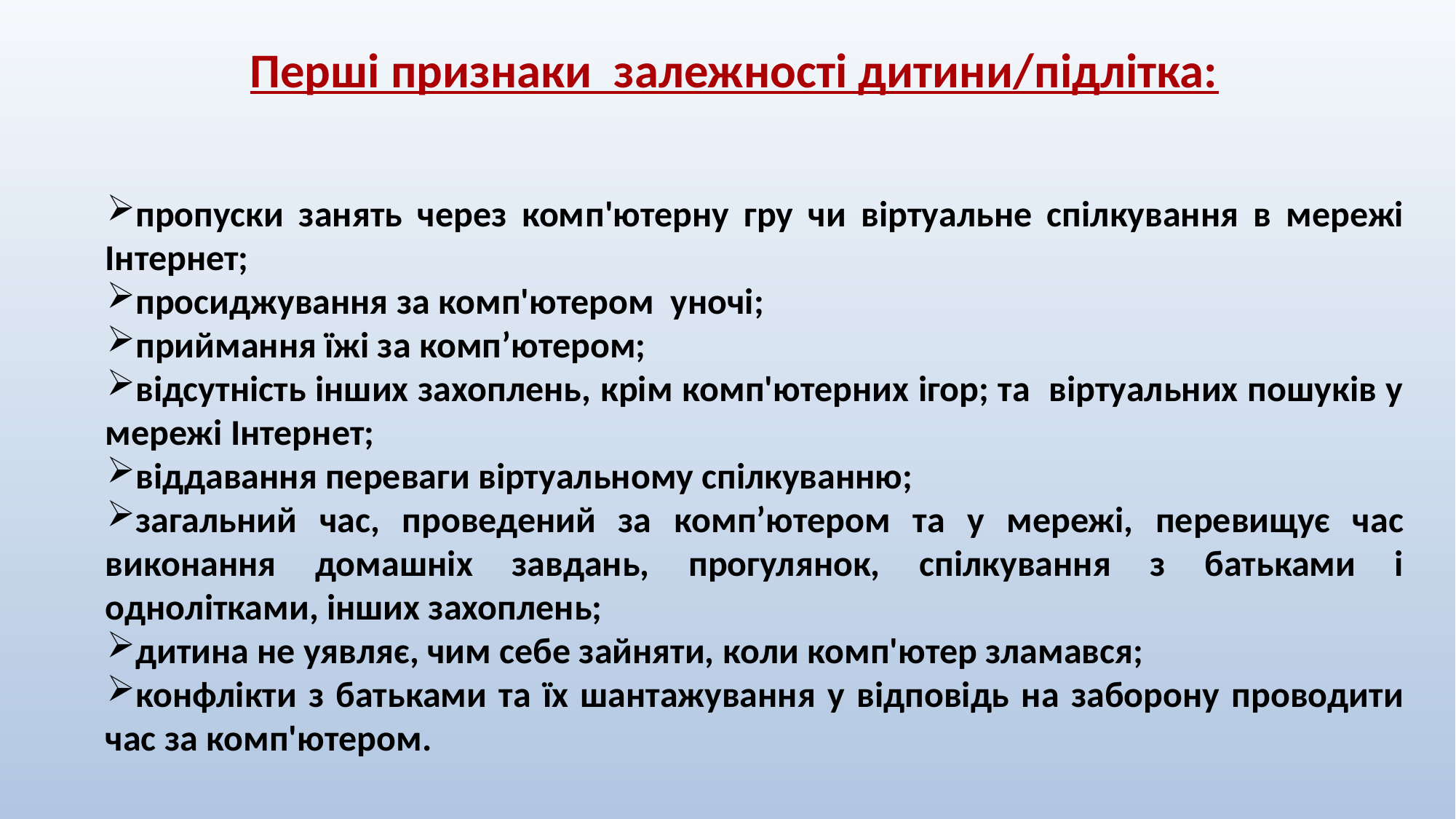

Перші признаки  залежності дитини/підлітка:

пропуски занять через ком­п'ютерну гру чи віртуальне спілкування в мережі Інтернет;
просиджування за комп'ютером  уночі;
приймання їжі за комп’ютером;
відсутність інших захоплень, крім комп'ютерних ігор; та  віртуальних пошуків у мережі Інтернет;
віддавання переваги віртуальному спілкуванню;
загальний час, проведений за комп’ютером та у мережі, перевищує час виконання домашніх завдань, прогулянок, спілкування з батьками і однолітками, інших захоплень;
дитина не уявляє, чим себе зайняти, коли комп'ютер зламався;
конфлікти з батьками та їх шантажування у відповідь на заборону проводити час за комп'ютером.